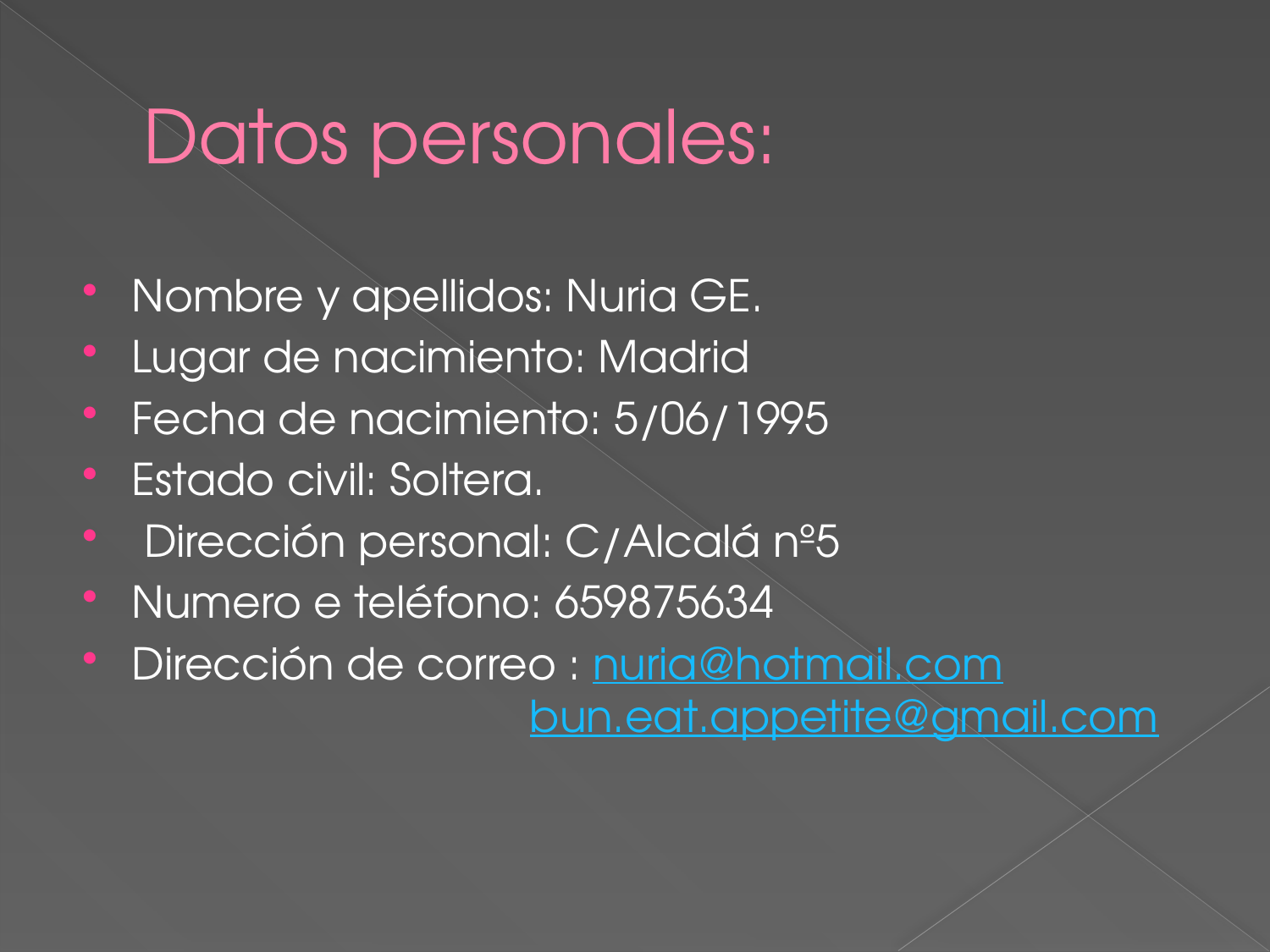

# Datos personales:
Nombre y apellidos: Nuria GE.
Lugar de nacimiento: Madrid
Fecha de nacimiento: 5/06/1995
Estado civil: Soltera.
 Dirección personal: C/Alcalá nº5
Numero e teléfono: 659875634
Dirección de correo : nuria@hotmail.com
                                 bun.eat.appetite@gmail.com